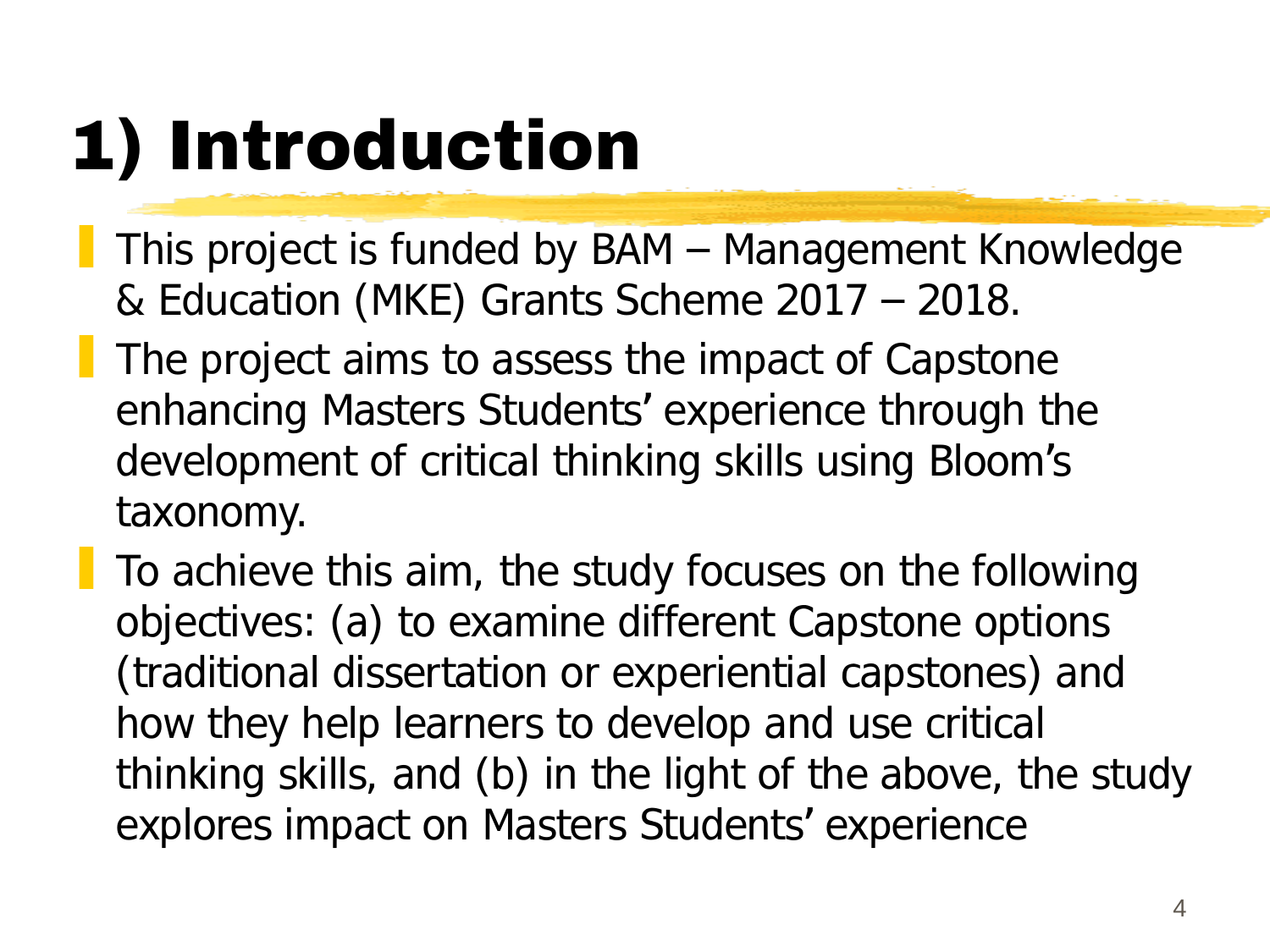

# 1) Introduction
This project is funded by BAM – Management Knowledge & Education (MKE) Grants Scheme 2017 – 2018.
The project aims to assess the impact of Capstone enhancing Masters Students’ experience through the development of critical thinking skills using Bloom’s taxonomy.
To achieve this aim, the study focuses on the following objectives: (a) to examine different Capstone options (traditional dissertation or experiential capstones) and how they help learners to develop and use critical thinking skills, and (b) in the light of the above, the study explores impact on Masters Students’ experience
4